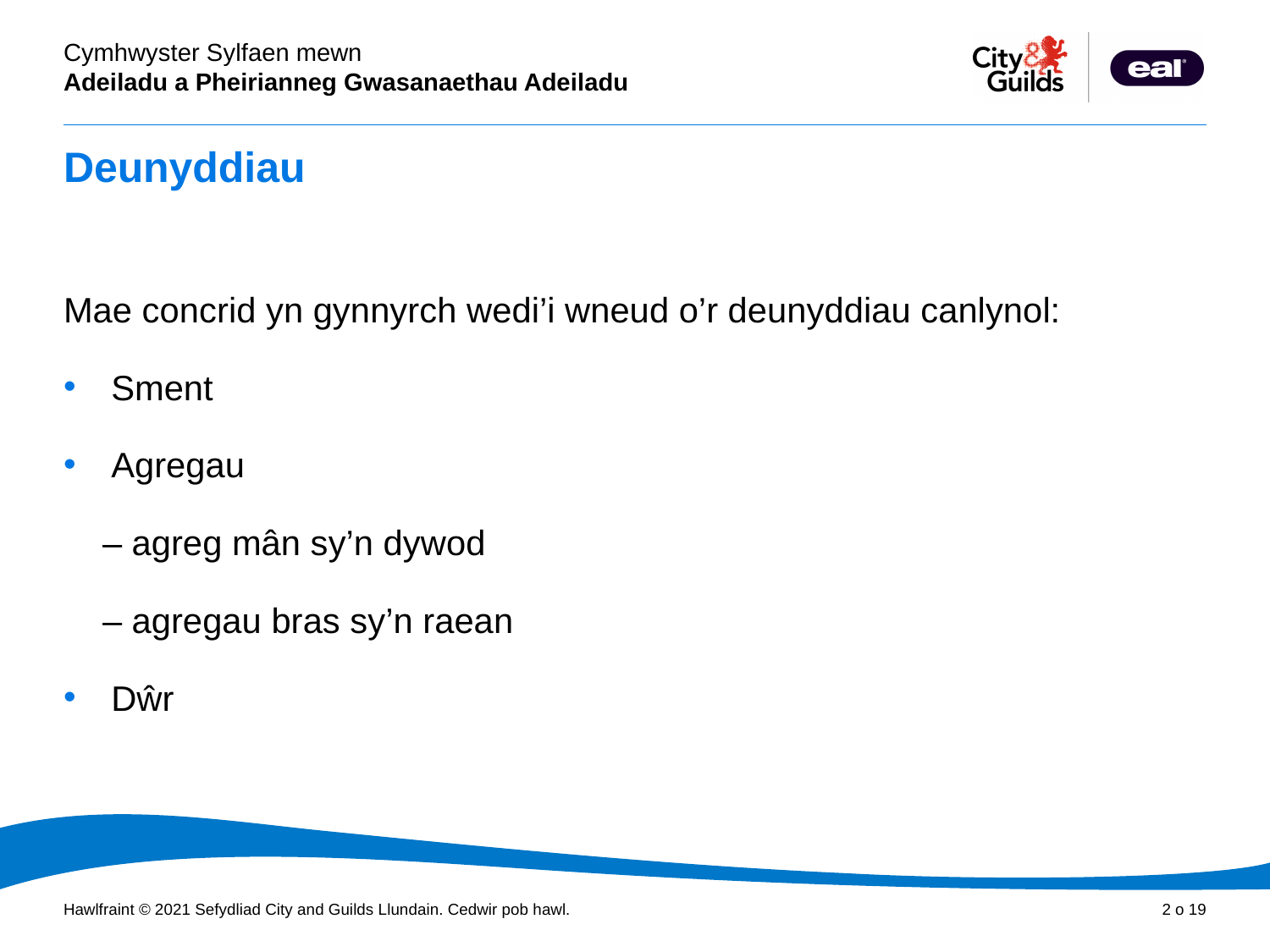

# Deunyddiau

Mae concrid yn gynnyrch wedi’i wneud o’r deunyddiau canlynol:
Sment
Agregau
    – agreg mân sy’n dywod
    – agregau bras sy’n raean
Dŵr